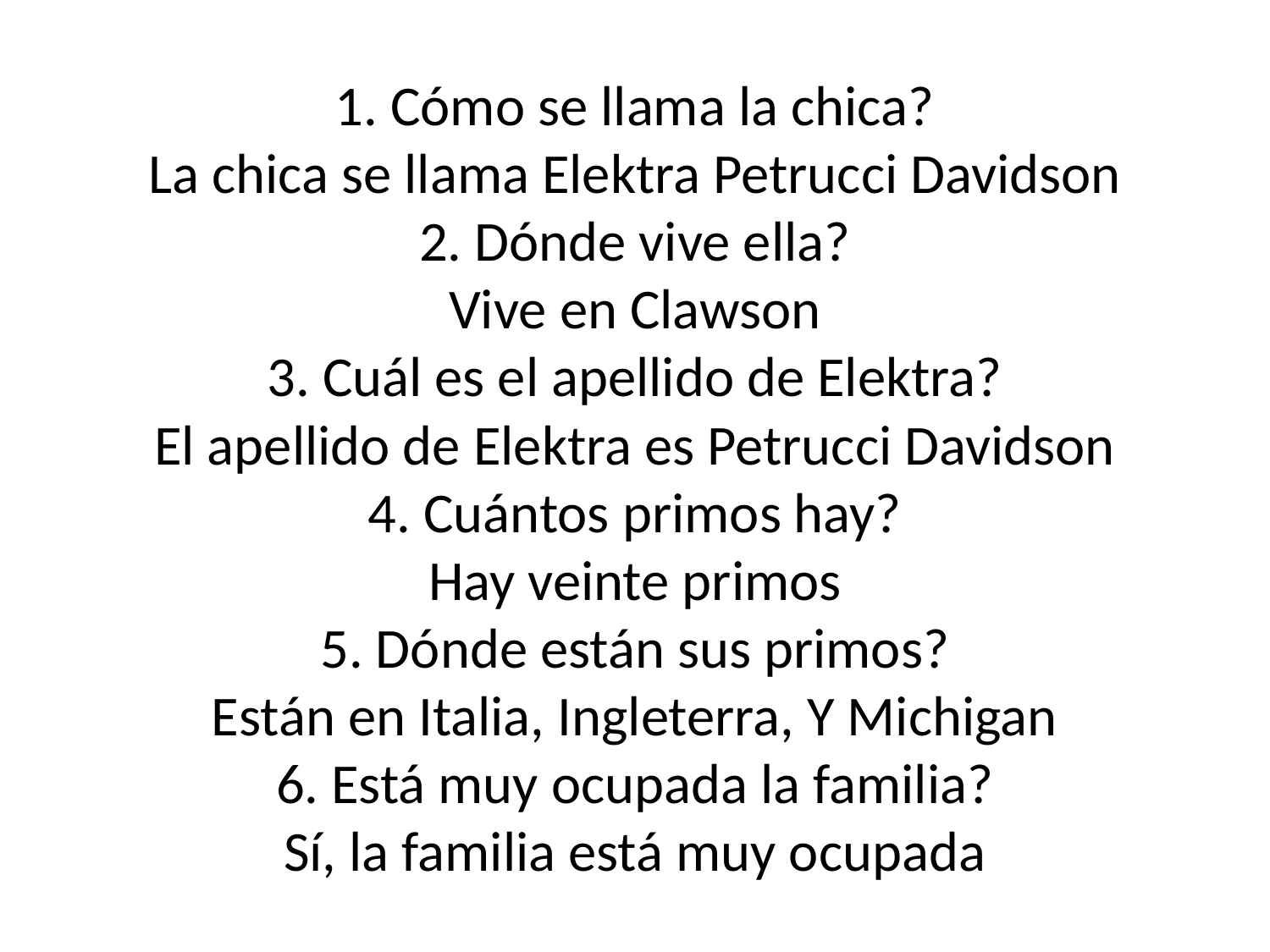

# 1. Cómo se llama la chica? La chica se llama Elektra Petrucci Davidson 2. Dónde vive ella? Vive en Clawson 3. Cuál es el apellido de Elektra? El apellido de Elektra es Petrucci Davidson 4. Cuántos primos hay? Hay veinte primos 5. Dónde están sus primos? Están en Italia, Ingleterra, Y Michigan 6. Está muy ocupada la familia? Sí, la familia está muy ocupada